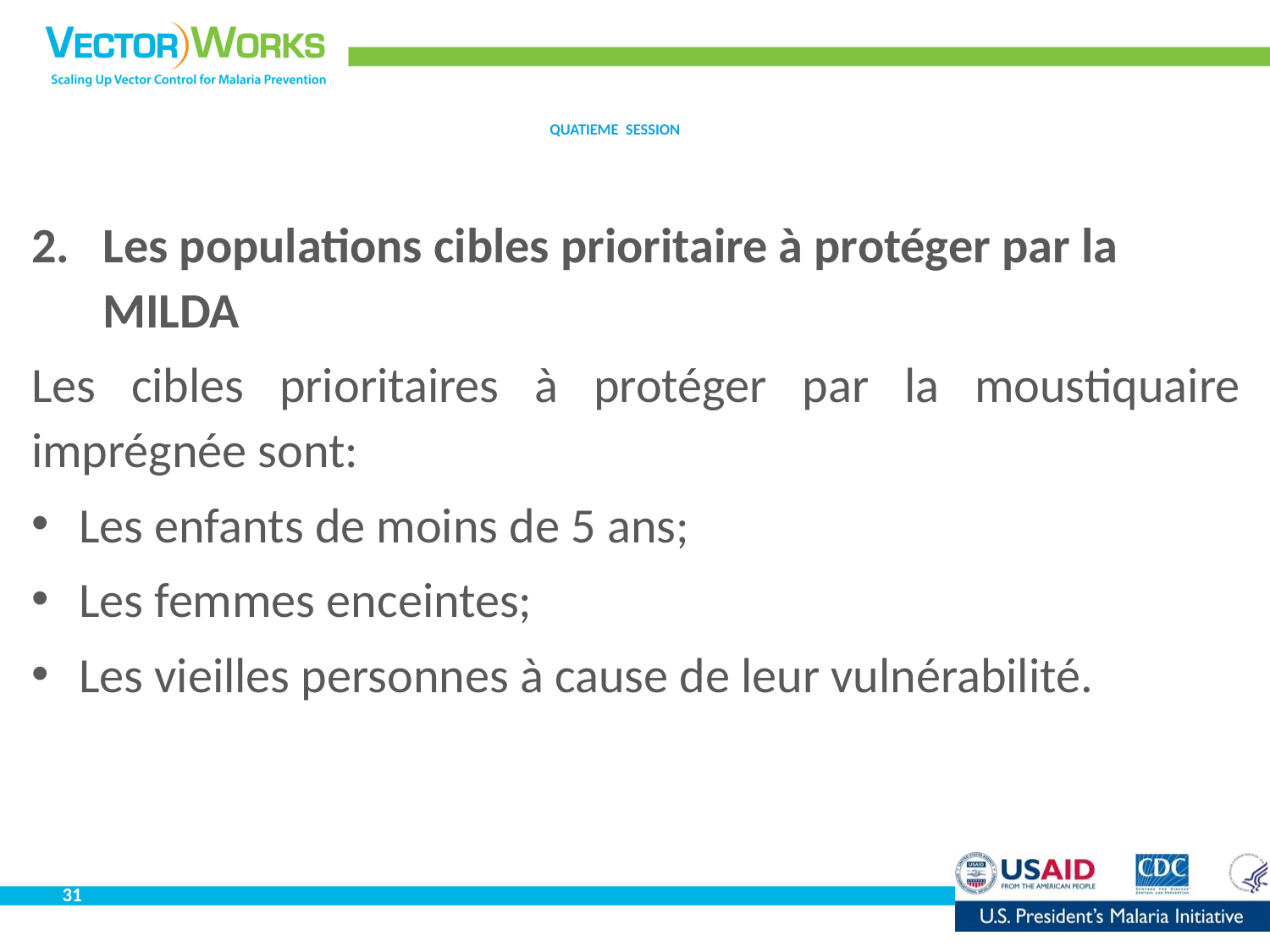

# QUATIEME  SESSION
Les populations cibles prioritaire à protéger par la MILDA
Les cibles prioritaires à protéger par la moustiquaire imprégnée sont:
Les enfants de moins de 5 ans;
Les femmes enceintes;
Les vieilles personnes à cause de leur vulnérabilité.

31